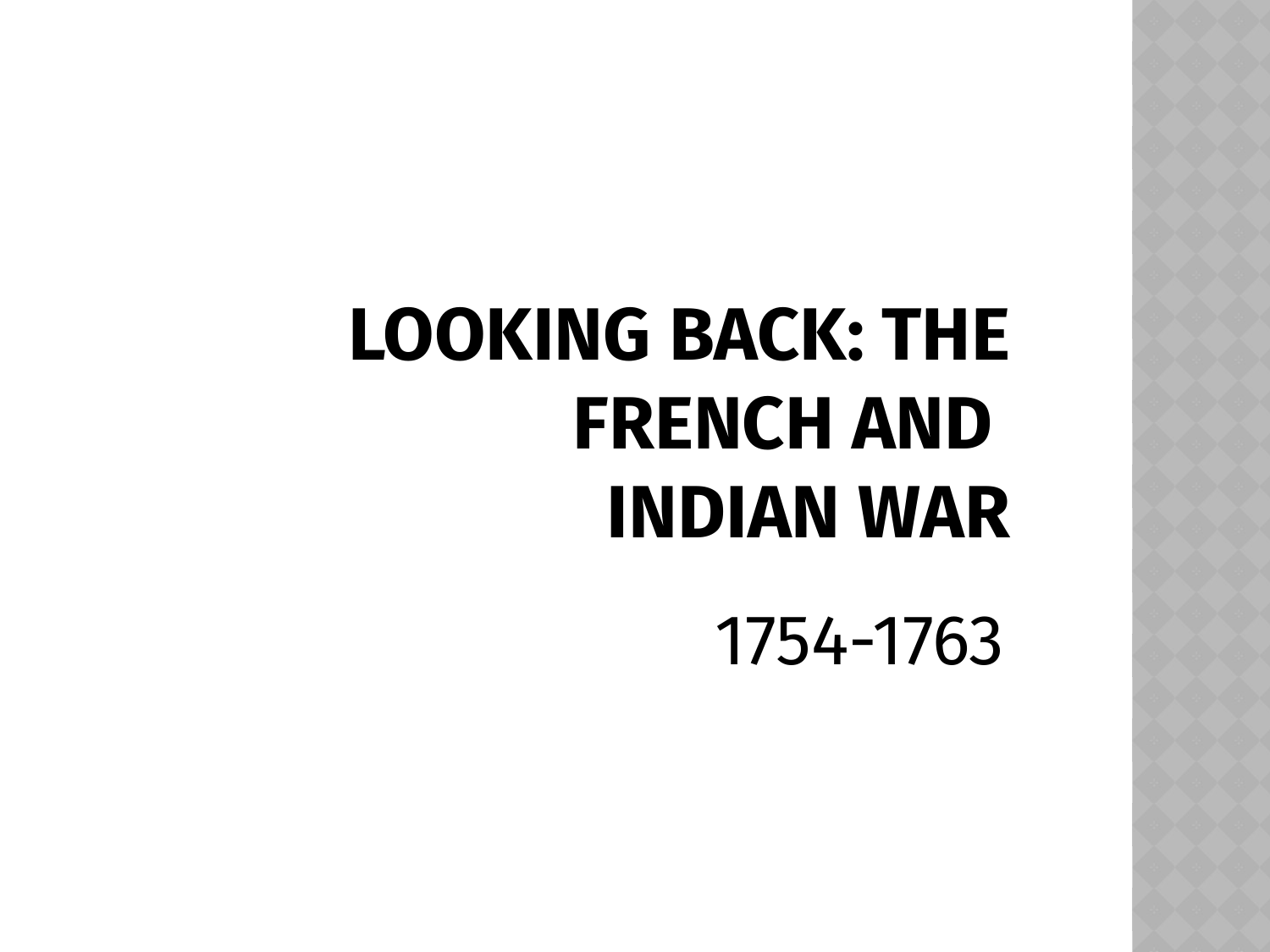

# Looking Back: The French and Indian War
1754-1763